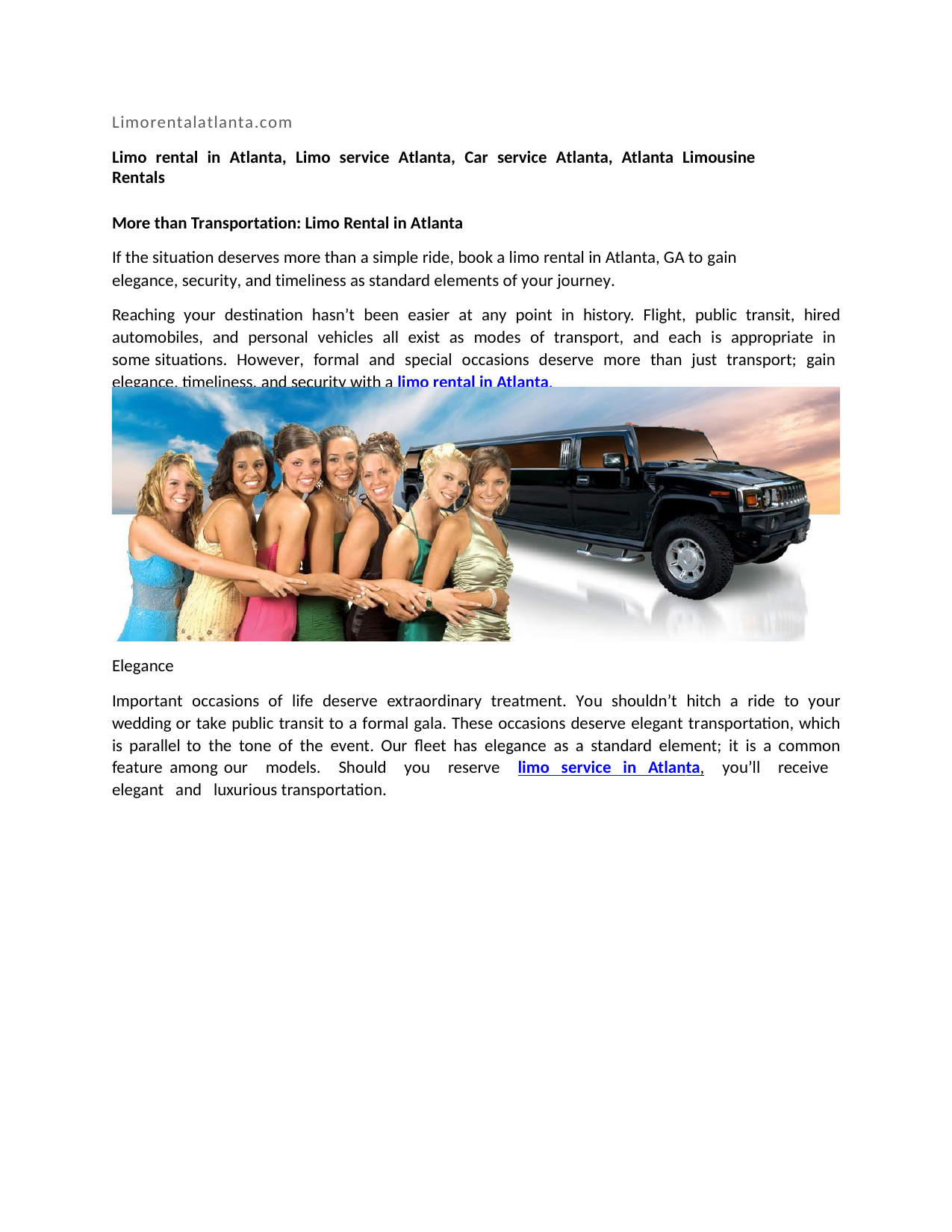

Limorentalatlanta.com

Limo rental in Atlanta, Limo service Atlanta, Car service Atlanta, Atlanta Limousine Rentals

More than Transportation: Limo Rental in Atlanta

If the situation deserves more than a simple ride, book a limo rental in Atlanta, GA to gain elegance, security, and timeliness as standard elements of your journey.

Reaching  your  destination  hasn’t  been  easier  at  any  point  in  history.  Flight,  public  transit,  hired automobiles,  and  personal  vehicles  all  exist  as  modes  of  transport,  and  each  is  appropriate  in  some situations.  However,  formal  and  special  occasions  deserve  more  than  just  transport;  gain  elegance, timeliness, and security with a limo rental in Atlanta.

Elegance

Important occasions of life deserve extraordinary treatment. You shouldn’t hitch a ride to your wedding or take public transit to a formal gala. These occasions deserve elegant transportation, which is parallel to the tone of the event. Our fleet has elegance as a standard element; it is a common feature among our   models.   Should   you   reserve   limo   service   in   Atlanta,   you’ll   receive   elegant   and   luxurious transportation.